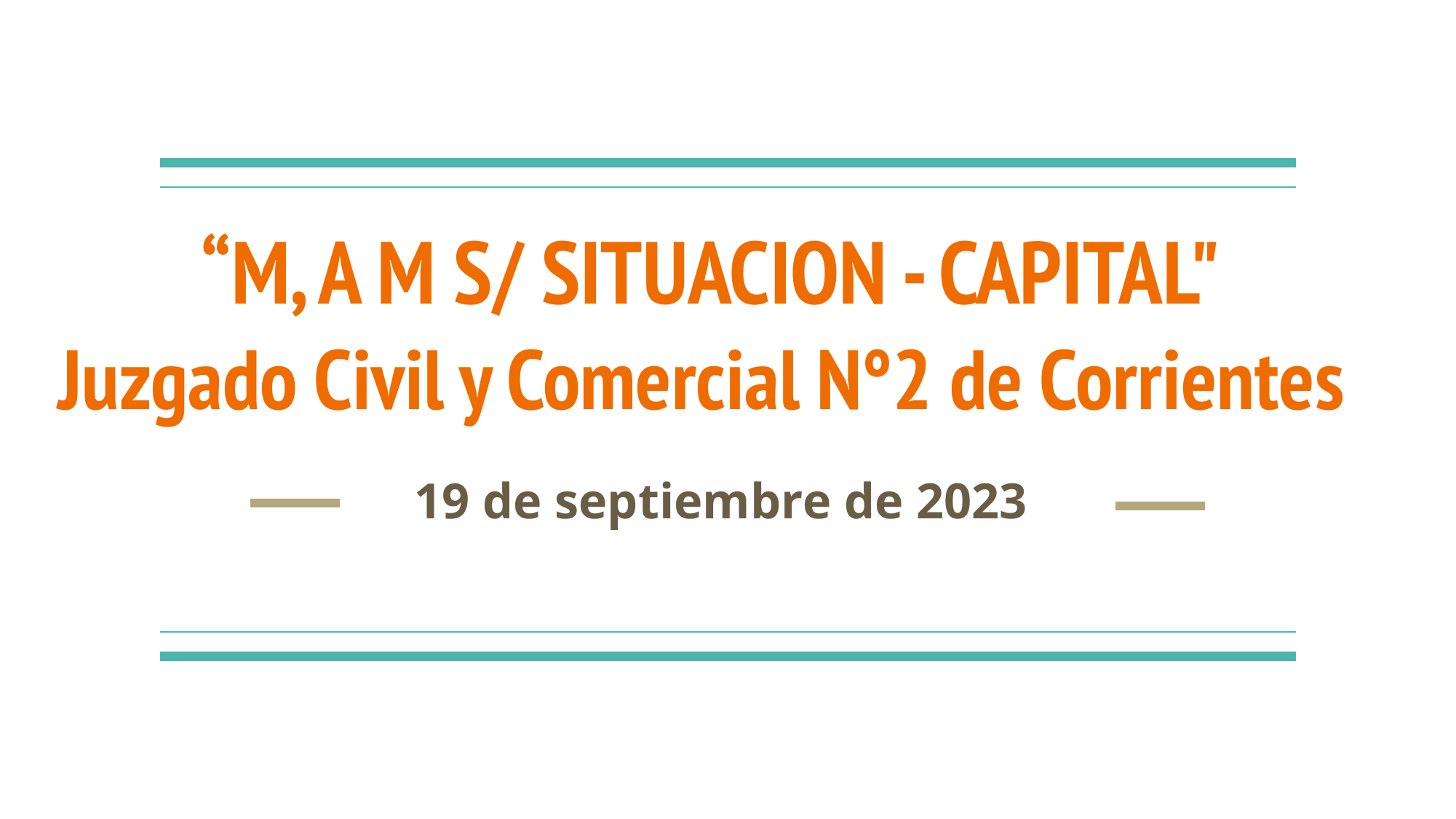

# “M, A M S/ SITUACION - CAPITAL"
Juzgado Civil y Comercial N°2 de Corrientes
19 de septiembre de 2023